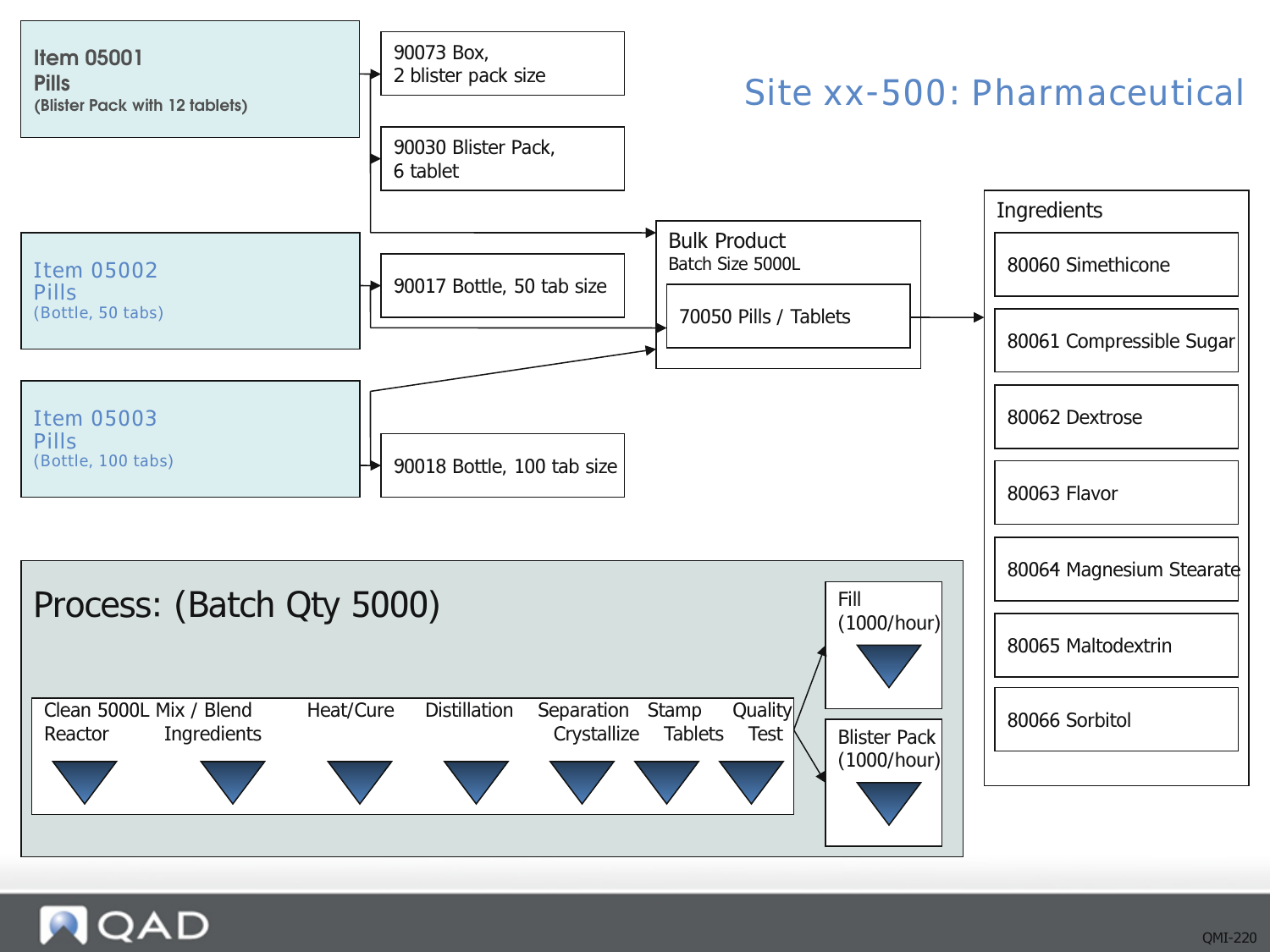

# Item 05001 Pills (Blister Pack with 12 tablets)
90073 Box,
2 blister pack size
Site xx-500: Pharmaceutical

90030 Blister Pack,
6 tablet

Ingredients

Bulk Product
Batch Size 5000L

Item 05002
Pills
(Bottle, 50 tabs)

80060 Simethicone
90017 Bottle, 50 tab size
70050 Pills / Tablets

80061 Compressible Sugar

Item 05003
Pills
(Bottle, 100 tabs)
80062 Dextrose

90018 Bottle, 100 tab size
80063 Flavor

80064 Magnesium Stearate
Process: (Batch Qty 5000)

Fill
(1000/hour)

80065 Maltodextrin

80066 Sorbitol
Clean 5000L Mix / Blend         Heat/Cure	Distillation    Separation   Stamp     Quality
Reactor         Ingredients	 	                     Crystallize    Tablets    Test

Blister Pack
(1000/hour)

QMI-220